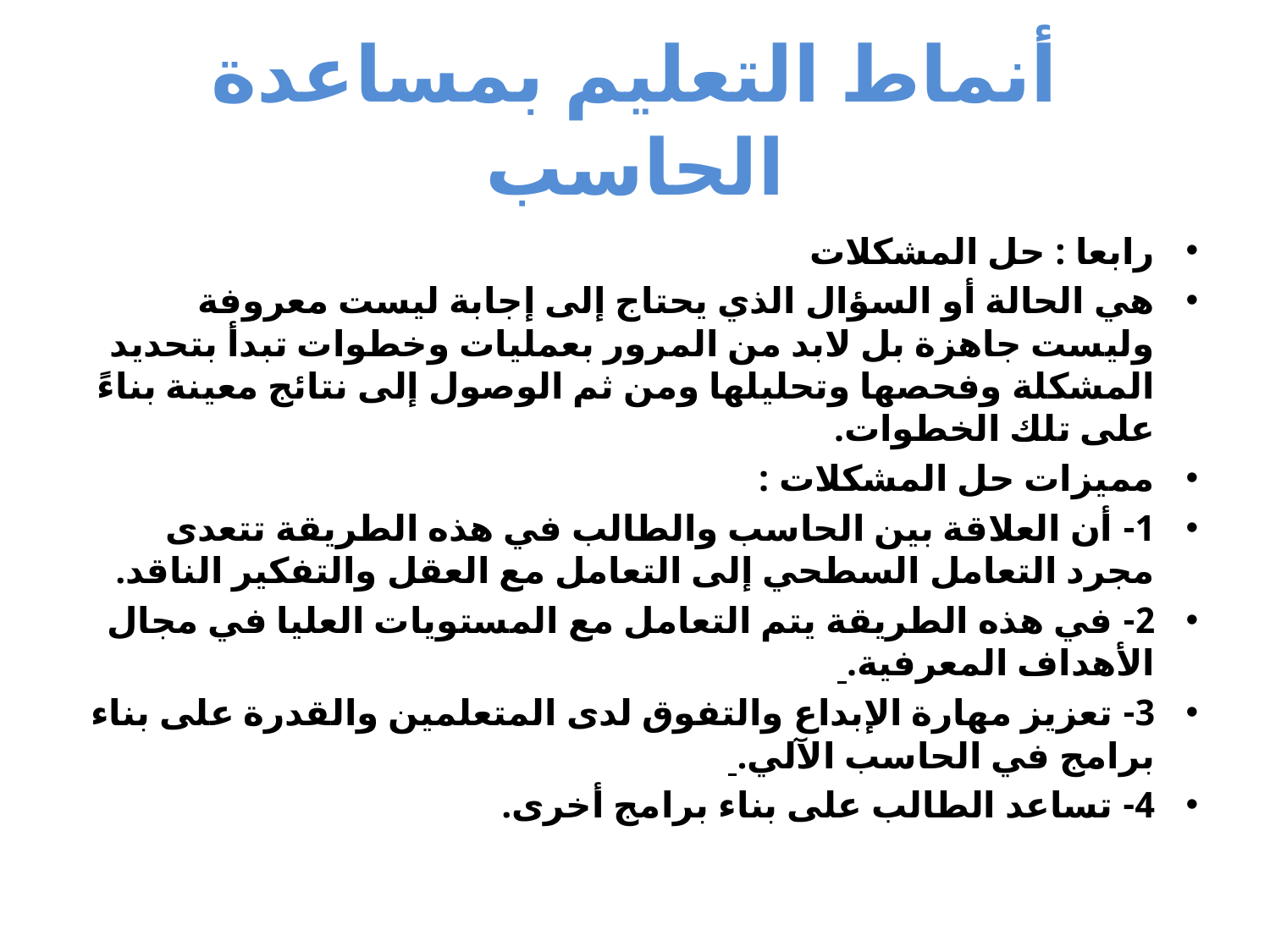

# أنماط التعليم بمساعدة الحاسب
رابعا : حل المشكلات
هي الحالة أو السؤال الذي يحتاج إلى إجابة ليست معروفة وليست جاهزة بل لابد من المرور بعمليات وخطوات تبدأ بتحديد المشكلة وفحصها وتحليلها ومن ثم الوصول إلى نتائج معينة بناءً على تلك الخطوات.
مميزات حل المشكلات :
1- أن العلاقة بين الحاسب والطالب في هذه الطريقة تتعدى مجرد التعامل السطحي إلى التعامل مع العقل والتفكير الناقد.
2- في هذه الطريقة يتم التعامل مع المستويات العليا في مجال الأهداف المعرفية.
3- تعزيز مهارة الإبداع والتفوق لدى المتعلمين والقدرة على بناء برامج في الحاسب الآلي.
4- تساعد الطالب على بناء برامج أخرى.